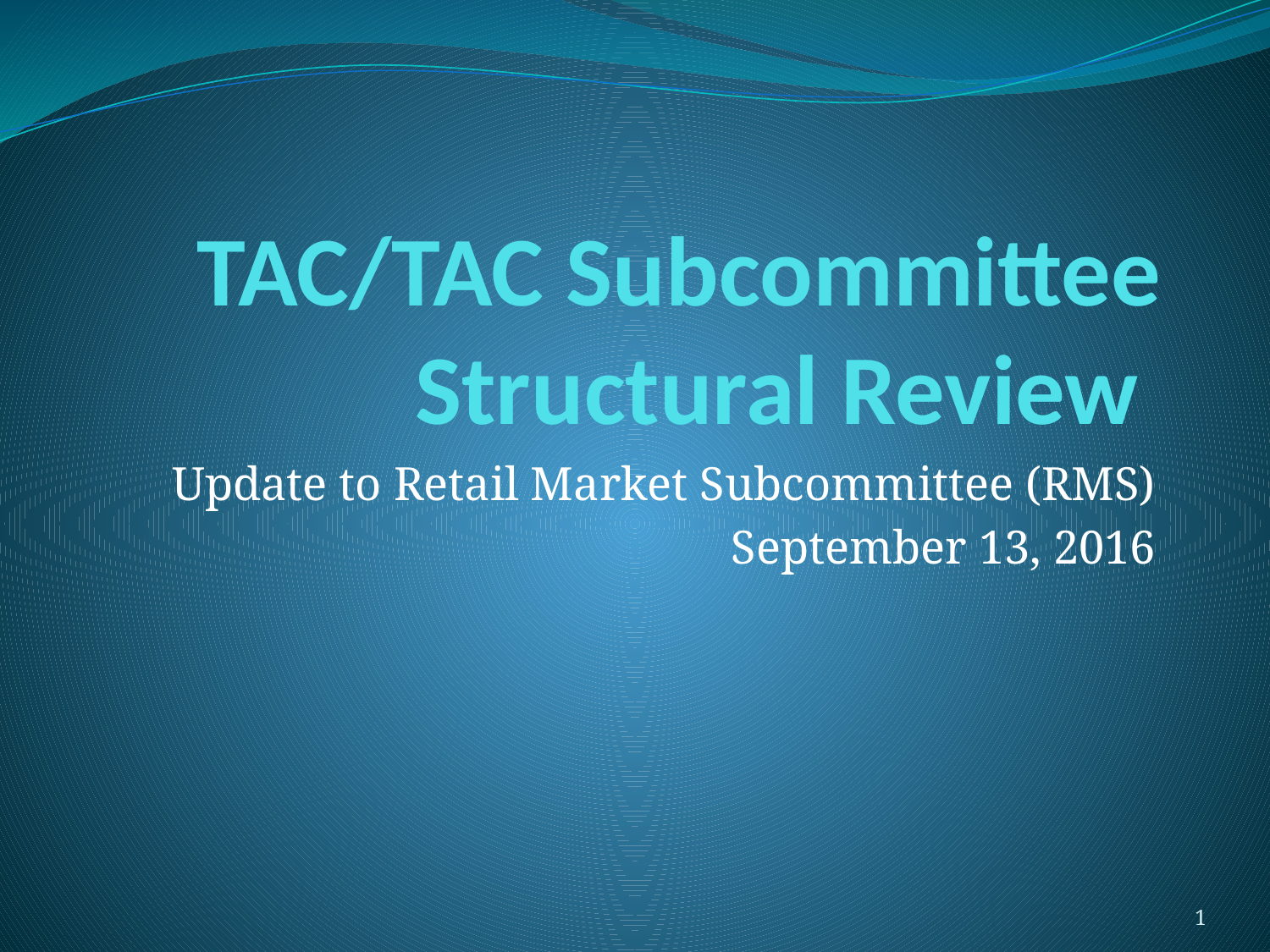

# TAC/TAC Subcommittee Structural Review
Update to Retail Market Subcommittee (RMS)
September 13, 2016
1